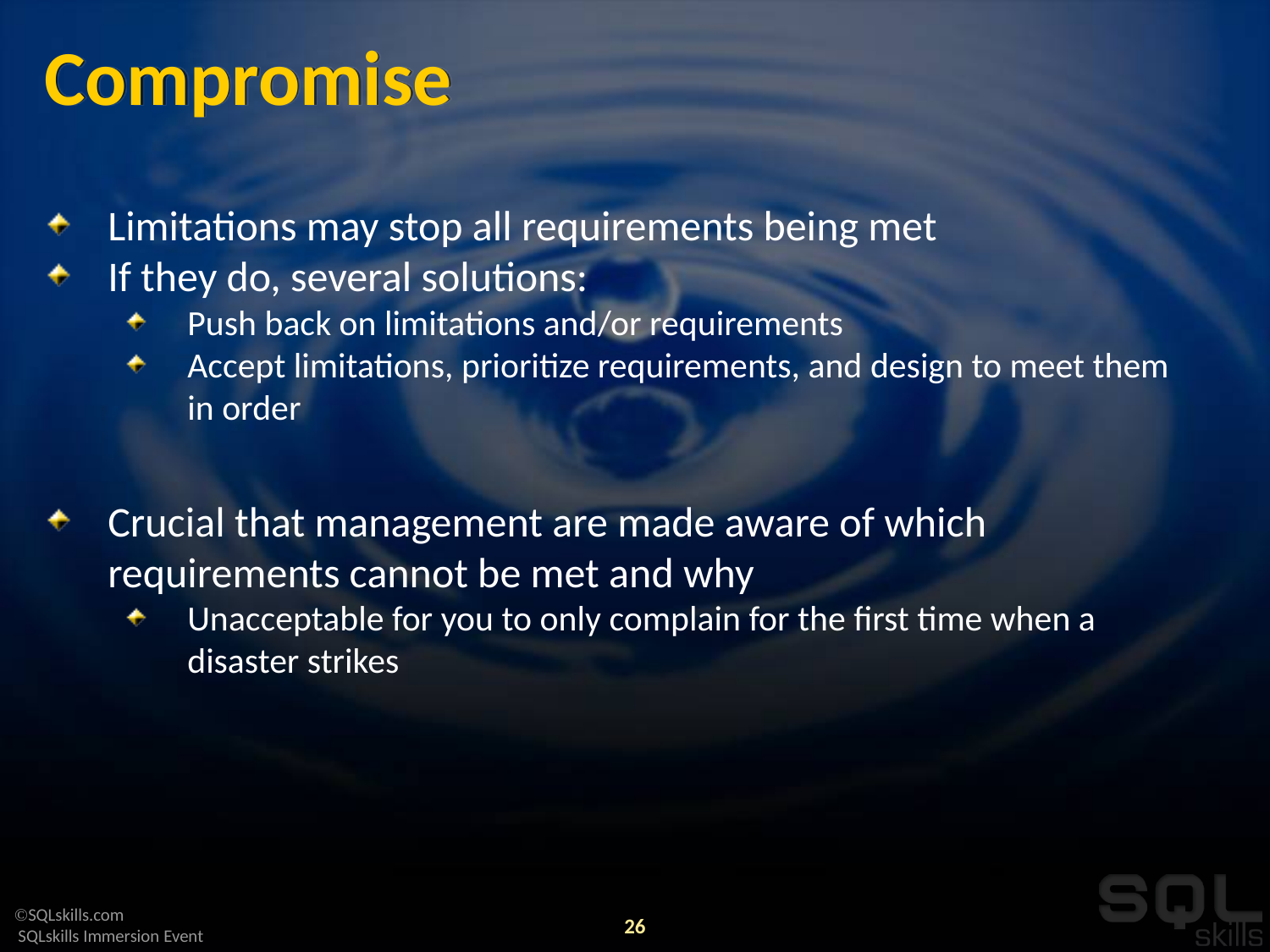

# Compromise
Limitations may stop all requirements being met
If they do, several solutions:
Push back on limitations and/or requirements
Accept limitations, prioritize requirements, and design to meet them in order

Crucial that management are made aware of which requirements cannot be met and why
Unacceptable for you to only complain for the first time when a disaster strikes

26